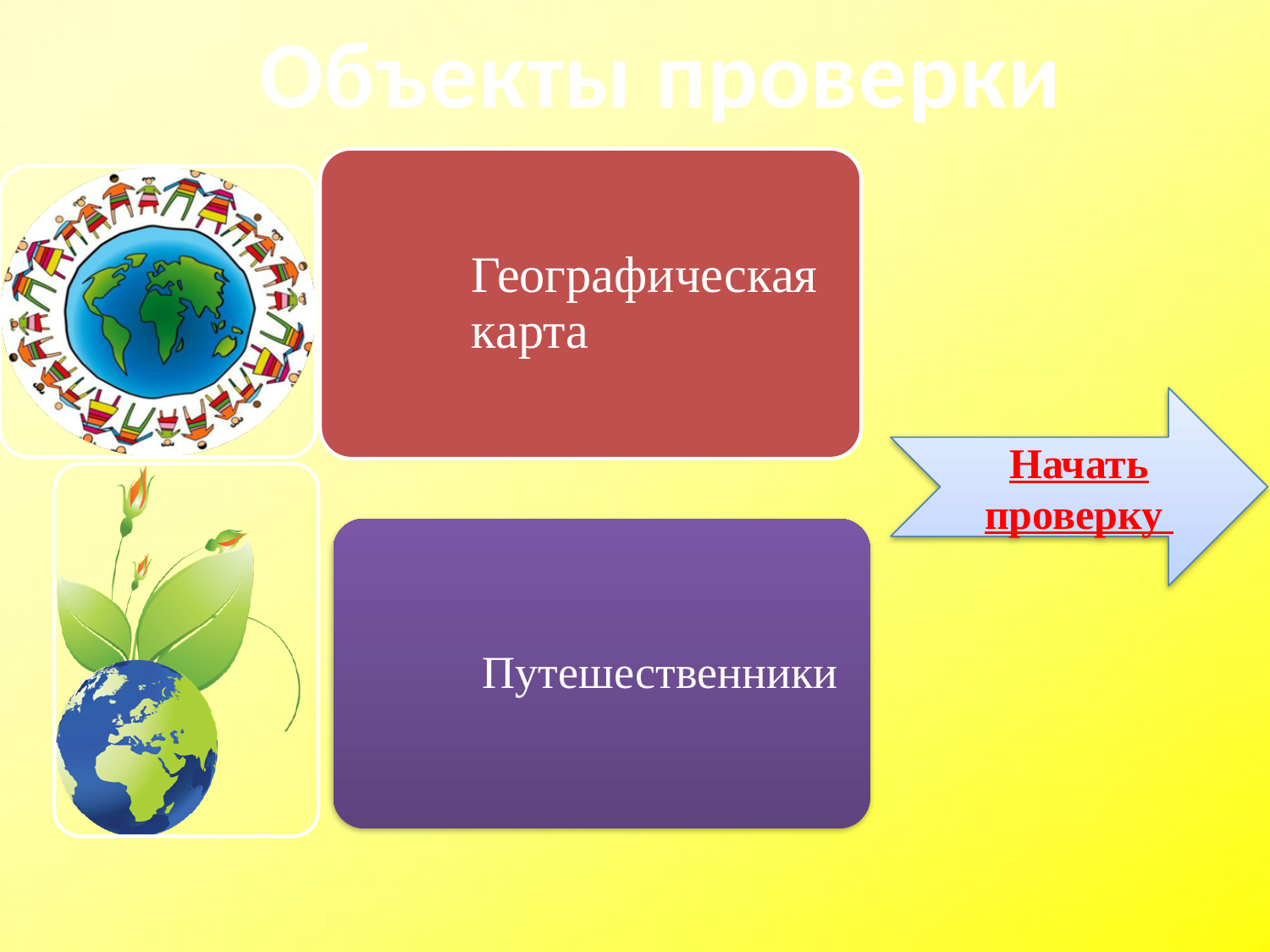

Объекты проверки
Географическая карта
Путешественники
Начать проверку